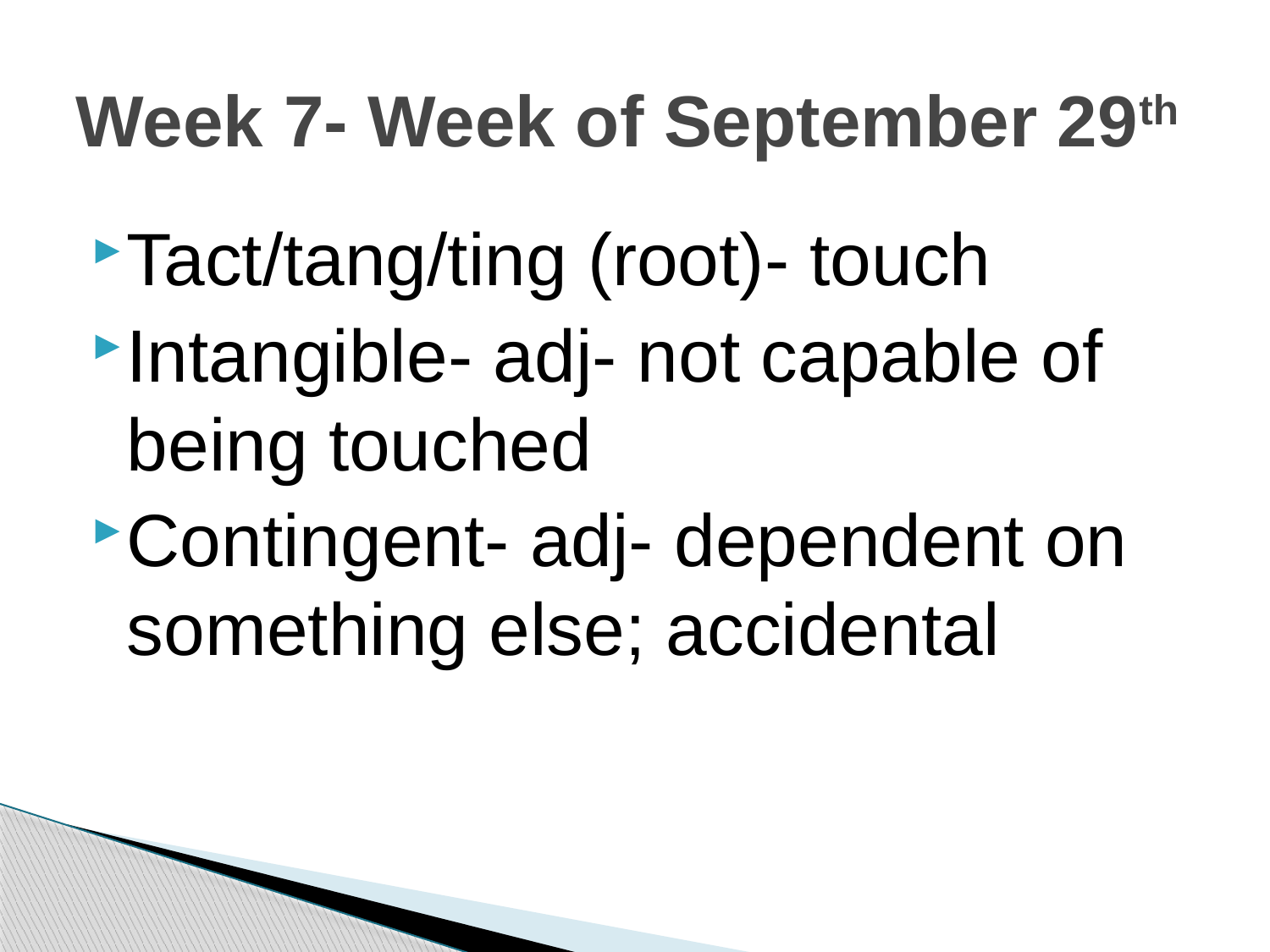

# Week 7- Week of September 29th
Tact/tang/ting (root)- touch
Intangible- adj- not capable of being touched
Contingent- adj- dependent on something else; accidental